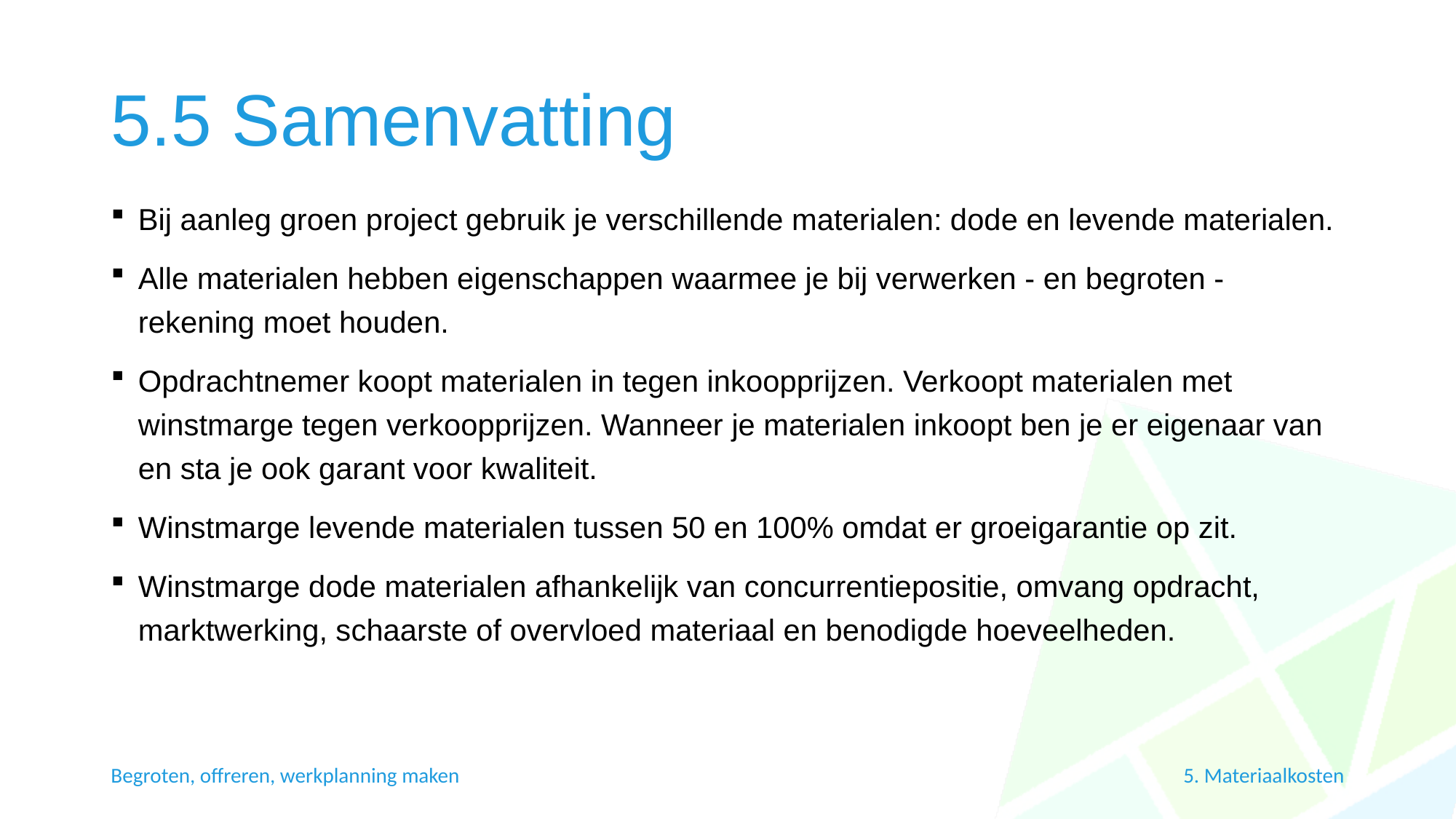

# 5.5 Samenvatting
Bij aanleg groen project gebruik je verschillende materialen: dode en levende materialen.
Alle materialen hebben eigenschappen waarmee je bij verwerken - en begroten - rekening moet houden.
Opdrachtnemer koopt materialen in tegen inkoopprijzen. Verkoopt materialen met winstmarge tegen verkoopprijzen. Wanneer je materialen inkoopt ben je er eigenaar van en sta je ook garant voor kwaliteit.
Winstmarge levende materialen tussen 50 en 100% omdat er groeigarantie op zit.
Winstmarge dode materialen afhankelijk van concurrentiepositie, omvang opdracht, marktwerking, schaarste of overvloed materiaal en benodigde hoeveelheden.
5. Materiaalkosten
Begroten, offreren, werkplanning maken